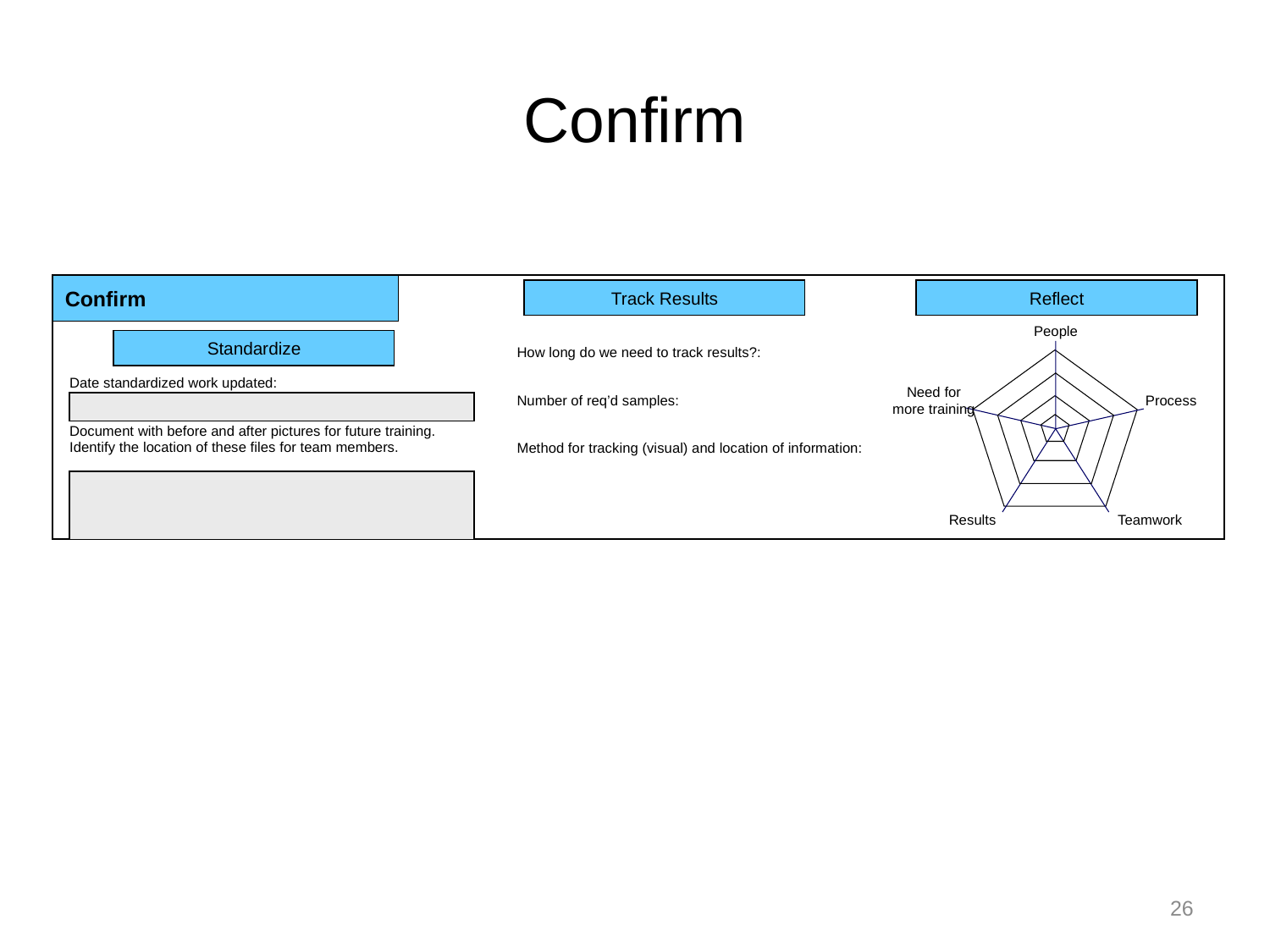

# Confirm

Confirm
Track Results
Reflect
People

Need for more training
Process
Results
Teamwork
Standardize
How long do we need to track results?:

Number of req’d samples:

Method for tracking (visual) and location of information:
Date standardized work updated:

Document with before and after pictures for future training.  Identify the location of these files for team members.

26